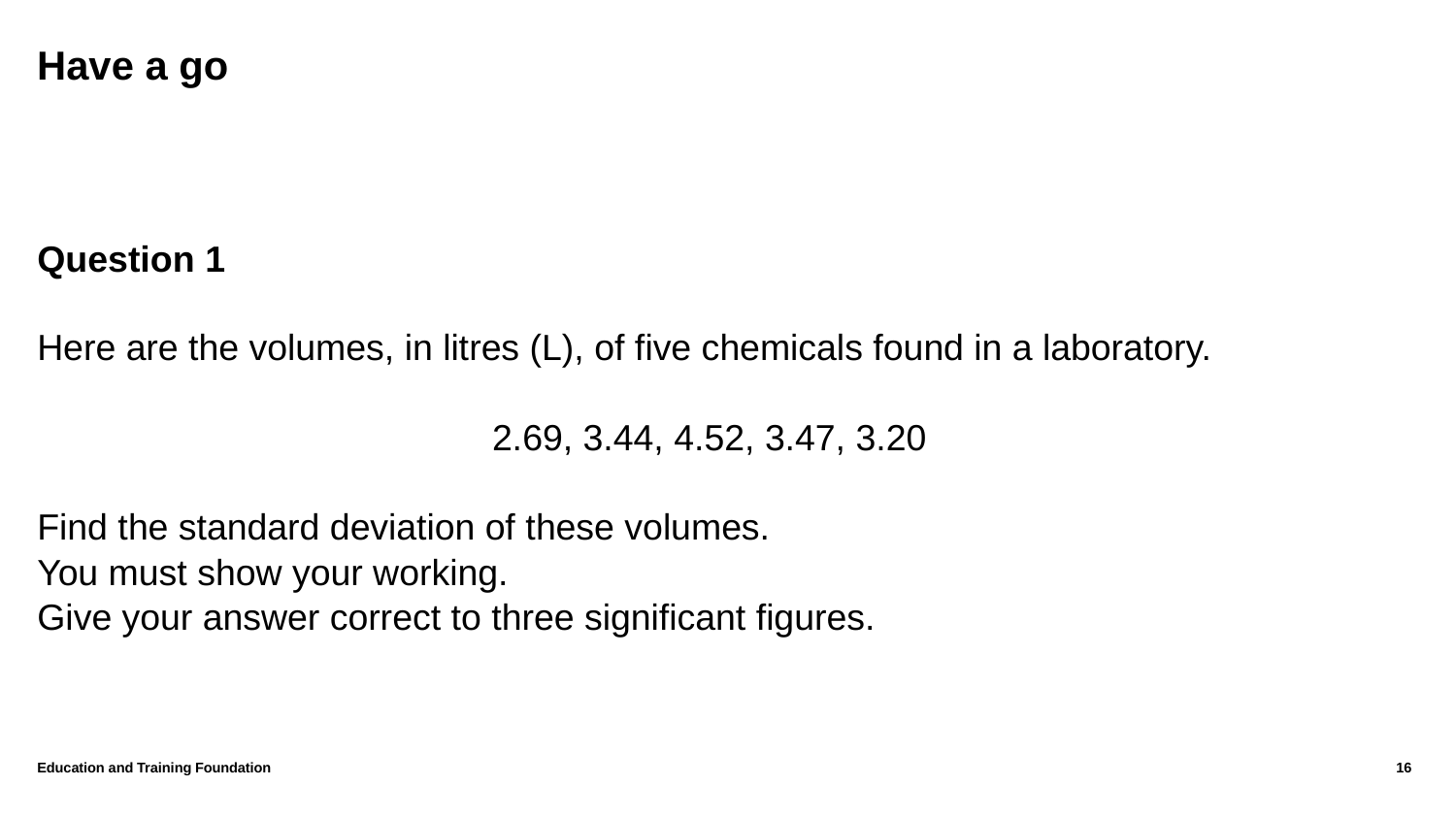

# Have a go
Question 1

Here are the volumes, in litres (L), of five chemicals found in a laboratory.

2.69, 3.44, 4.52, 3.47, 3.20

Find the standard deviation of these volumes.
You must show your working.
Give your answer correct to three significant figures.

Education and Training Foundation
16